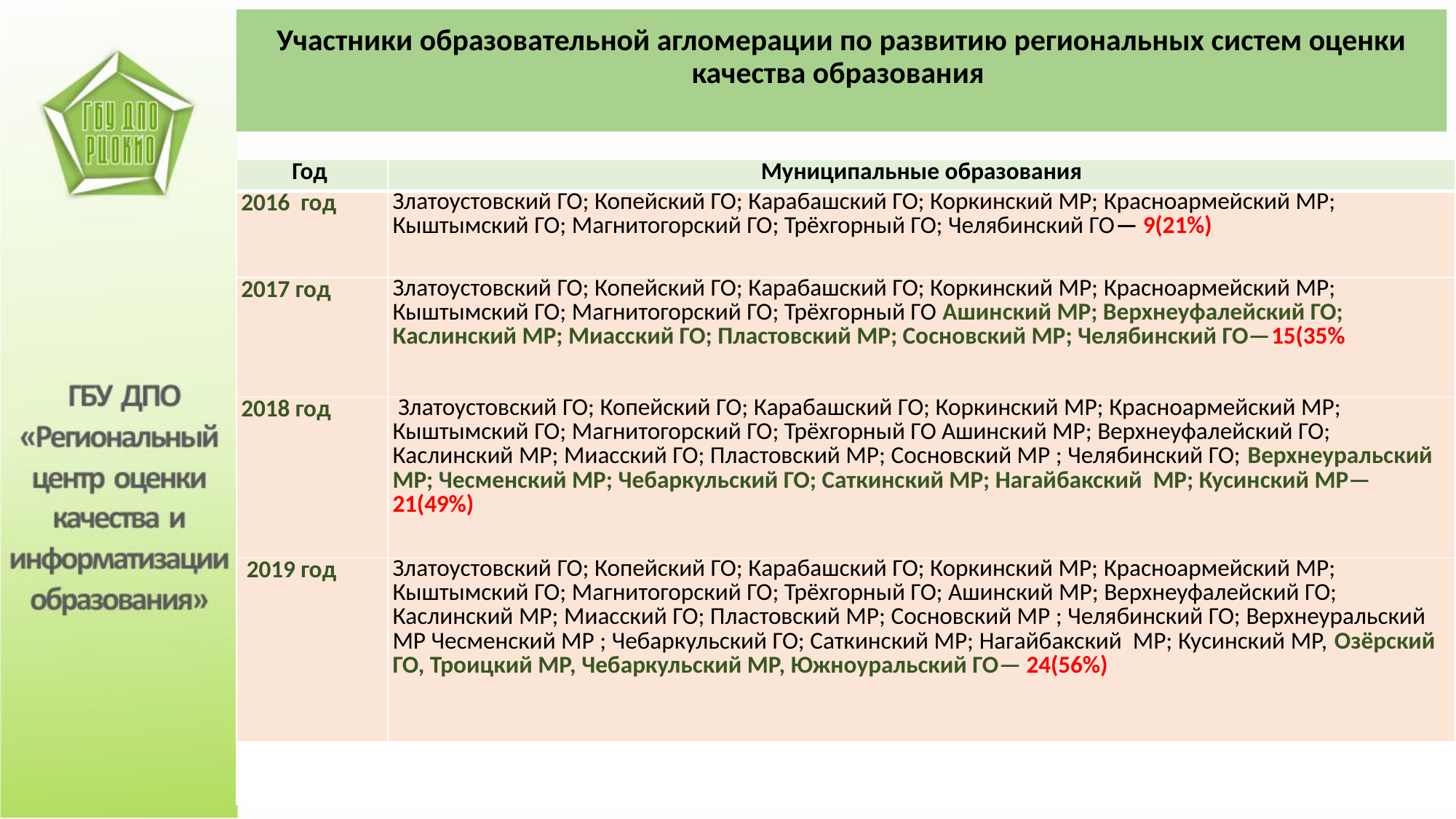

# Участники образовательной агломерации по развитию региональных систем оценки качества образования
| Год | Муниципальные образования |
| --- | --- |
| 2016 год | Златоустовский ГО; Копейский ГО; Карабашский ГО; Коркинский МР; Красноармейский МР; Кыштымский ГО; Магнитогорский ГО; Трёхгорный ГО; Челябинский ГО— 9(21%) |
| 2017 год | Златоустовский ГО; Копейский ГО; Карабашский ГО; Коркинский МР; Красноармейский МР; Кыштымский ГО; Магнитогорский ГО; Трёхгорный ГО Ашинский МР; Верхнеуфалейский ГО; Каслинский МР; Миасский ГО; Пластовский МР; Сосновский МР; Челябинский ГО—15(35% |
| 2018 год | Златоустовский ГО; Копейский ГО; Карабашский ГО; Коркинский МР; Красноармейский МР; Кыштымский ГО; Магнитогорский ГО; Трёхгорный ГО Ашинский МР; Верхнеуфалейский ГО; Каслинский МР; Миасский ГО; Пластовский МР; Сосновский МР ; Челябинский ГО; Верхнеуральский МР; Чесменский МР; Чебаркульский ГО; Саткинский МР; Нагайбакский МР; Кусинский МР—21(49%) |
| 2019 год | Златоустовский ГО; Копейский ГО; Карабашский ГО; Коркинский МР; Красноармейский МР; Кыштымский ГО; Магнитогорский ГО; Трёхгорный ГО; Ашинский МР; Верхнеуфалейский ГО; Каслинский МР; Миасский ГО; Пластовский МР; Сосновский МР ; Челябинский ГО; Верхнеуральский МР Чесменский МР ; Чебаркульский ГО; Саткинский МР; Нагайбакский МР; Кусинский МР, Озёрский ГО, Троицкий МР, Чебаркульский МР, Южноуральский ГО— 24(56%) |
|  |  |